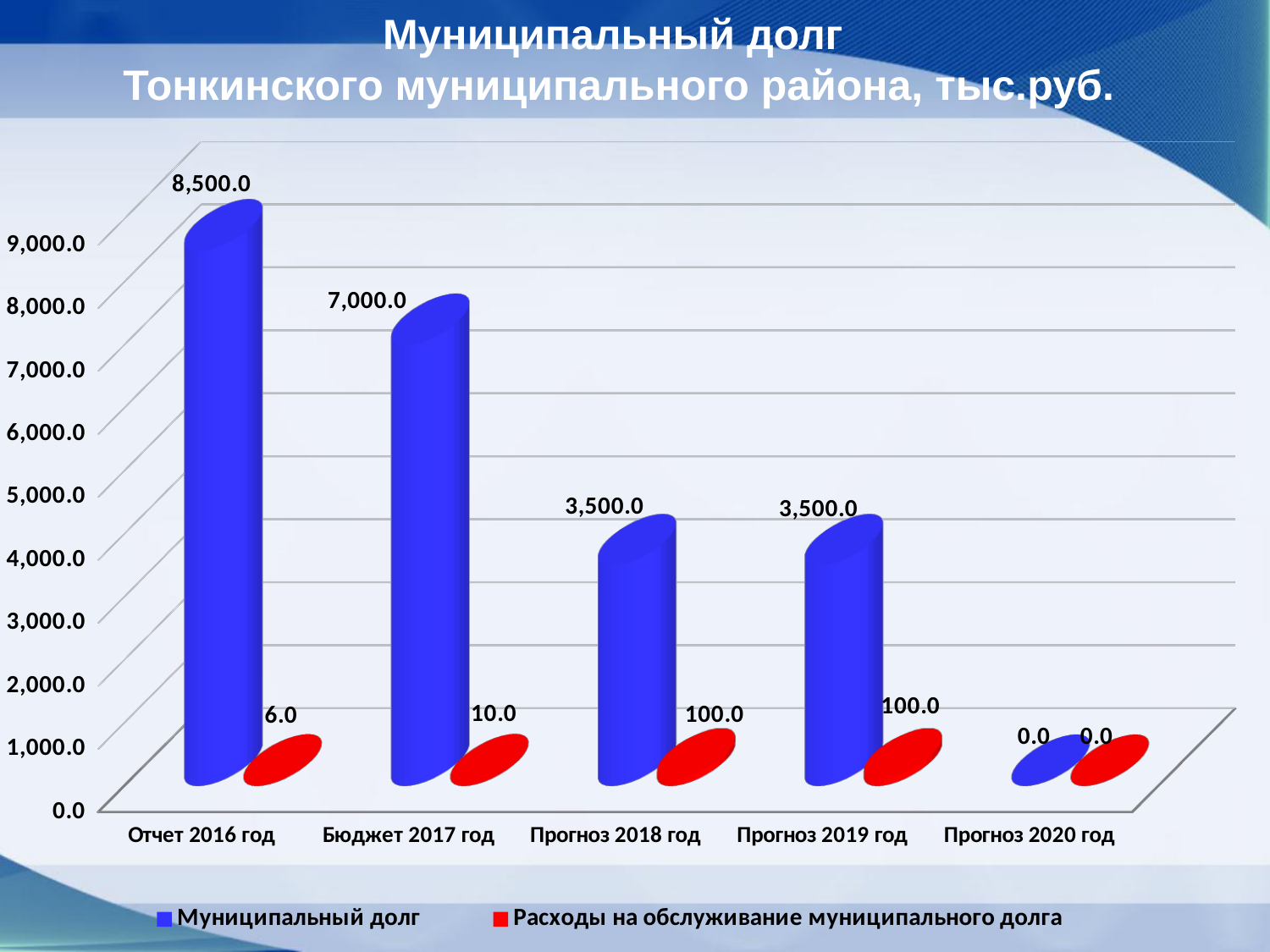

Муниципальный долг
Тонкинского муниципального района, тыс.руб.

[unsupported chart]